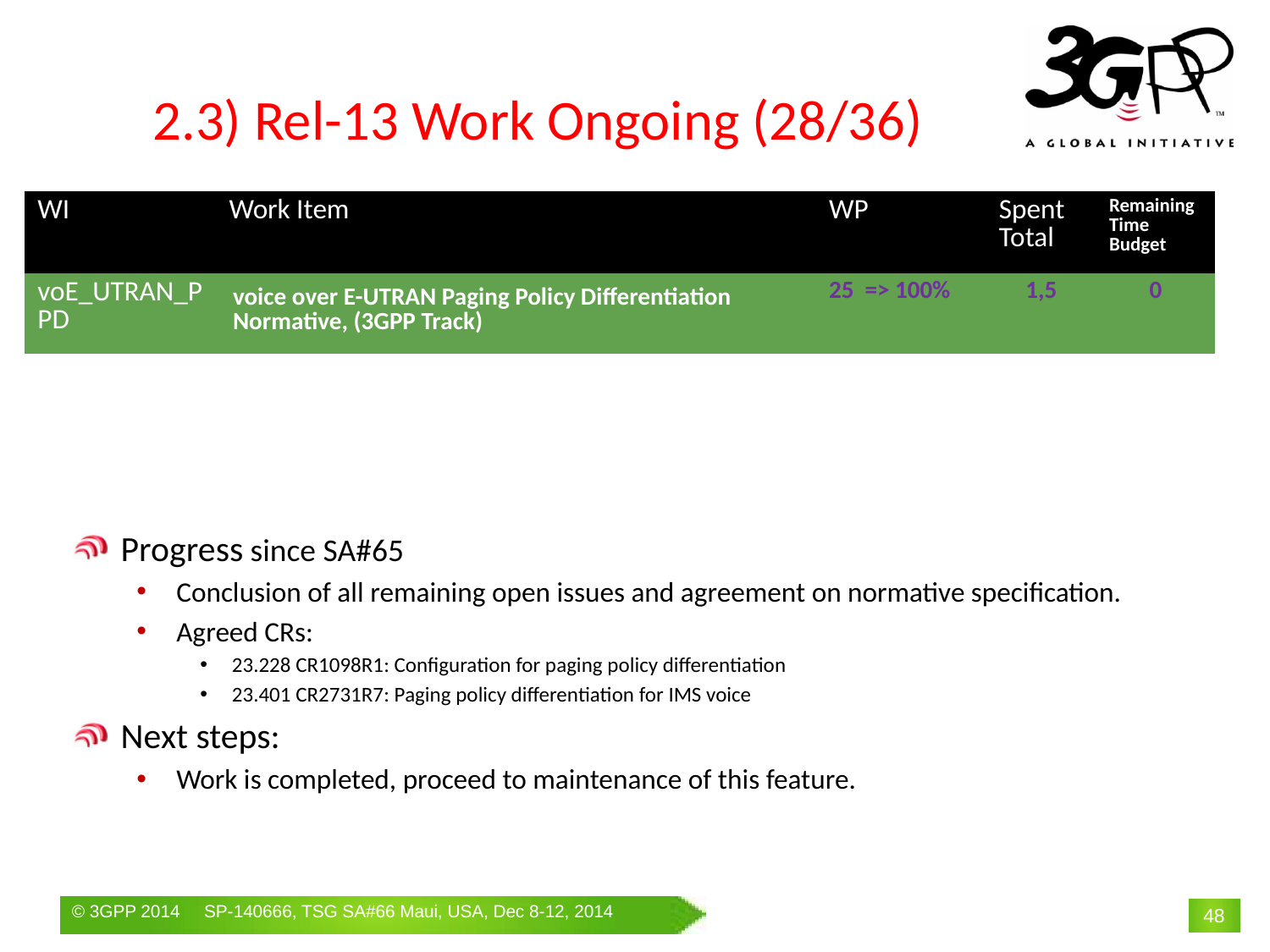

# 2.3) Rel-13 Work Ongoing (28/36)
| WI | Work Item | WP | Spent Total | Remaining Time Budget |
| --- | --- | --- | --- | --- |
| voE\_UTRAN\_PPD | voice over E-UTRAN Paging Policy Differentiation Normative, (3GPP Track) | 25 => 100% | 1,5 | 0 |
Progress since SA#65
Conclusion of all remaining open issues and agreement on normative specification.
Agreed CRs:
23.228 CR1098R1: Configuration for paging policy differentiation
23.401 CR2731R7: Paging policy differentiation for IMS voice
Next steps:
Work is completed, proceed to maintenance of this feature.